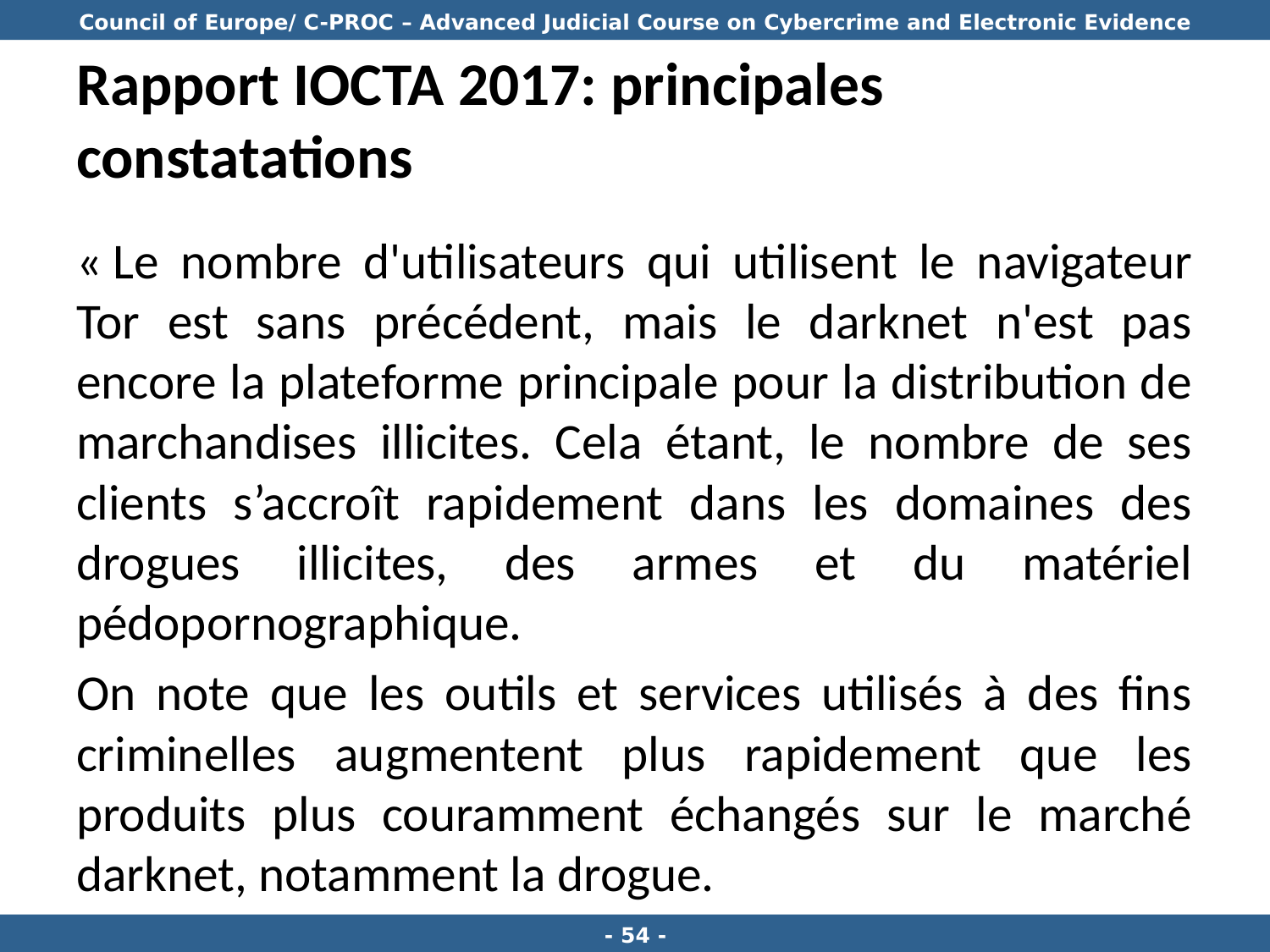

# Rapport IOCTA 2017: principales constatations
« Le nombre d'utilisateurs qui utilisent le navigateur Tor est sans précédent, mais le darknet n'est pas encore la plateforme principale pour la distribution de marchandises illicites. Cela étant, le nombre de ses clients s’accroît rapidement dans les domaines des drogues illicites, des armes et du matériel pédopornographique.
On note que les outils et services utilisés à des fins criminelles augmentent plus rapidement que les produits plus couramment échangés sur le marché darknet, notamment la drogue.